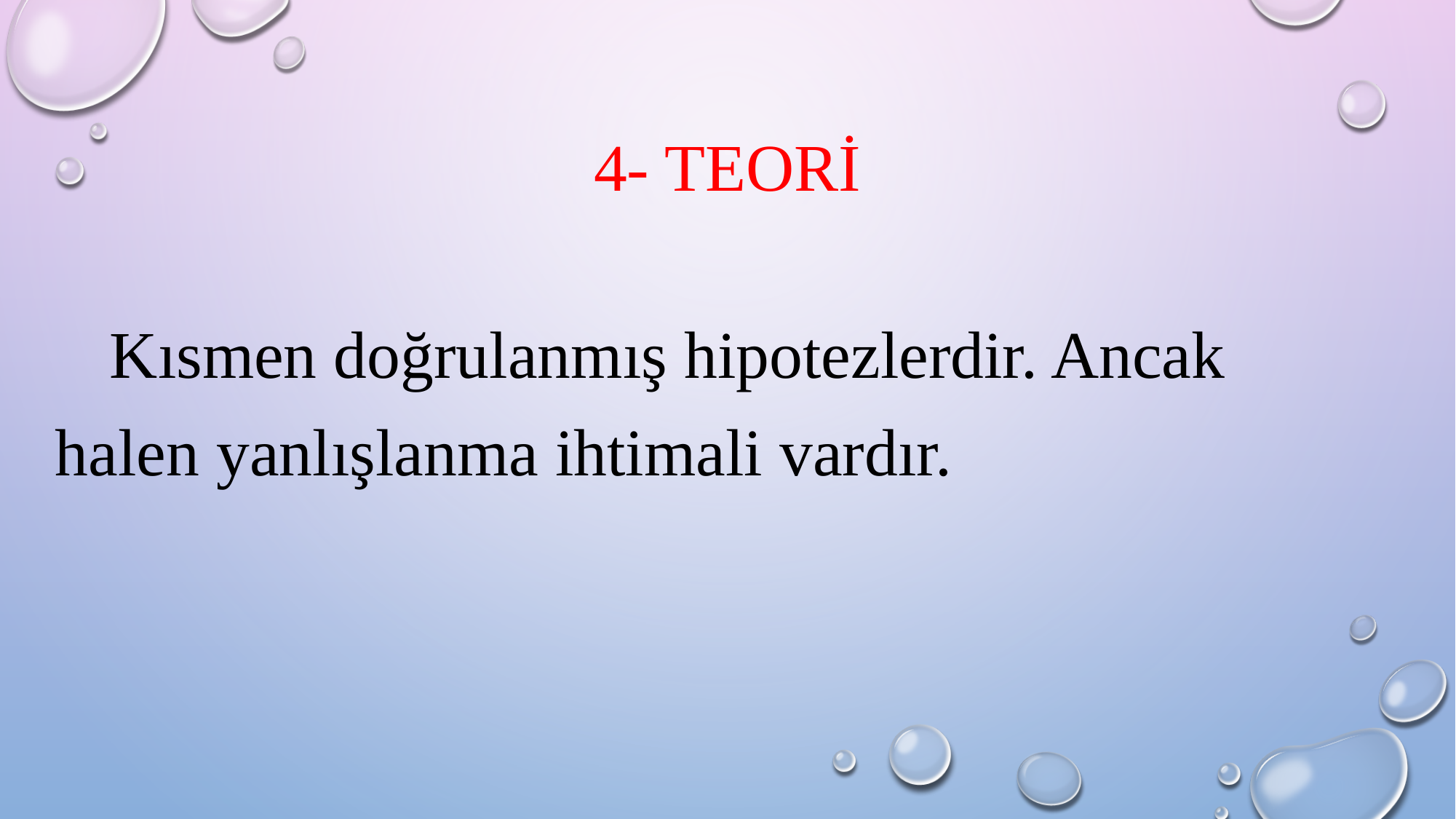

# 4- teori
   Kısmen doğrulanmış hipotezlerdir. Ancak halen yanlışlanma ihtimali vardır.